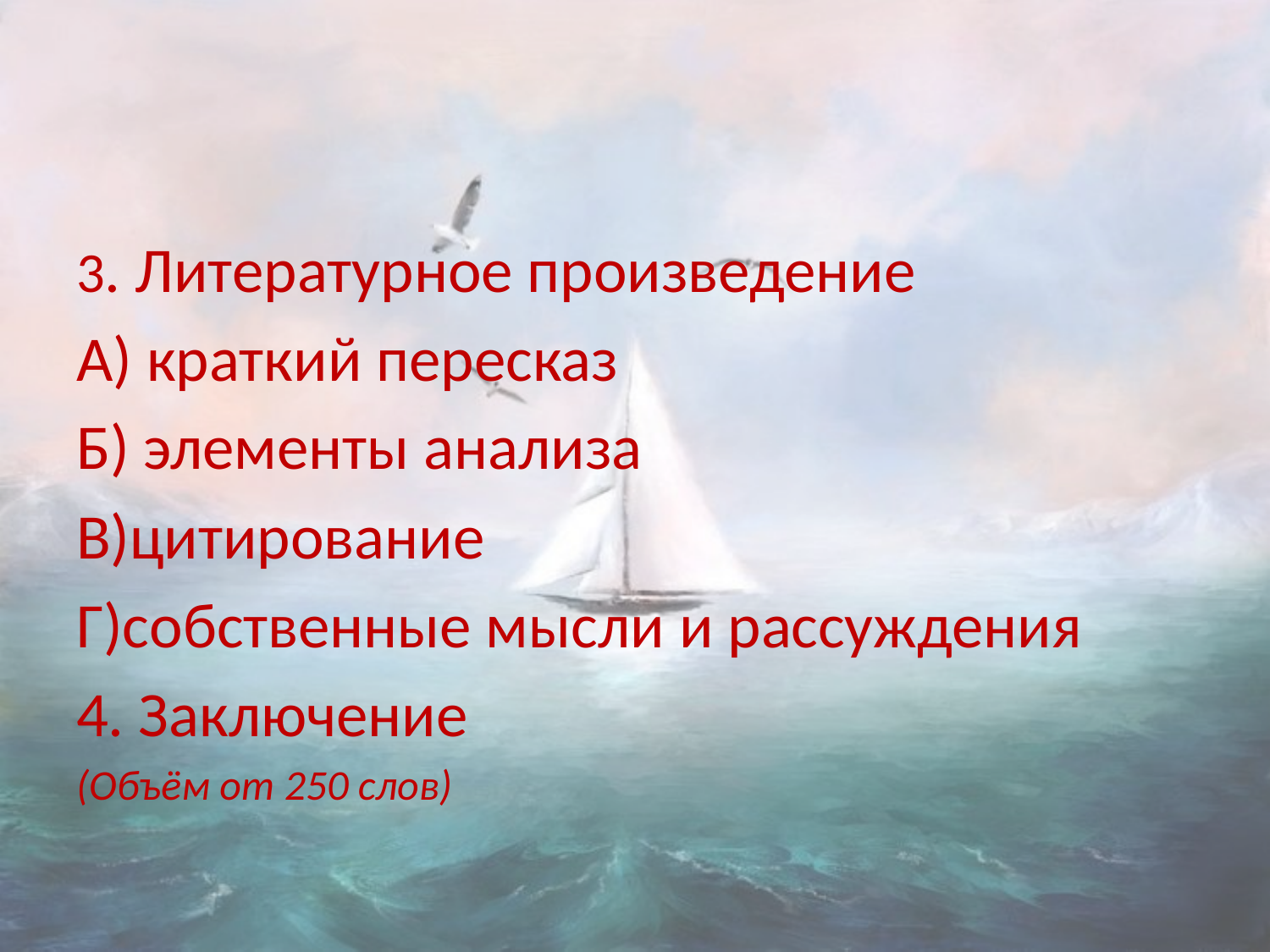

3. Литературное произведение
А) краткий пересказ
Б) элементы анализа
В)цитирование
Г)собственные мысли и рассуждения
4. Заключение
(Объём от 250 слов)